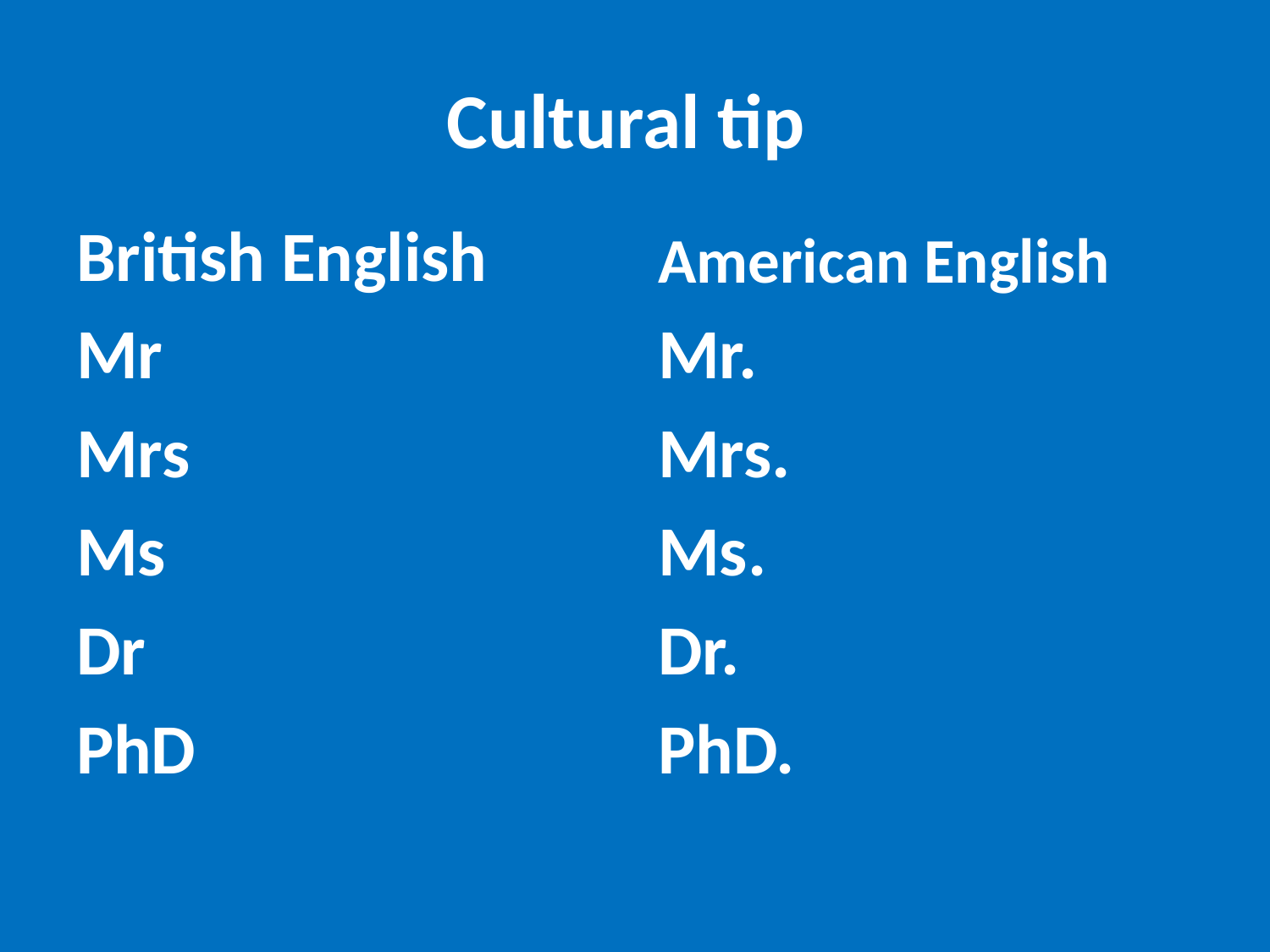

# Cultural tip
British English
American English
Mr
Mrs
Ms
Dr
PhD

Mr.
Mrs.
Ms.
Dr.
PhD.